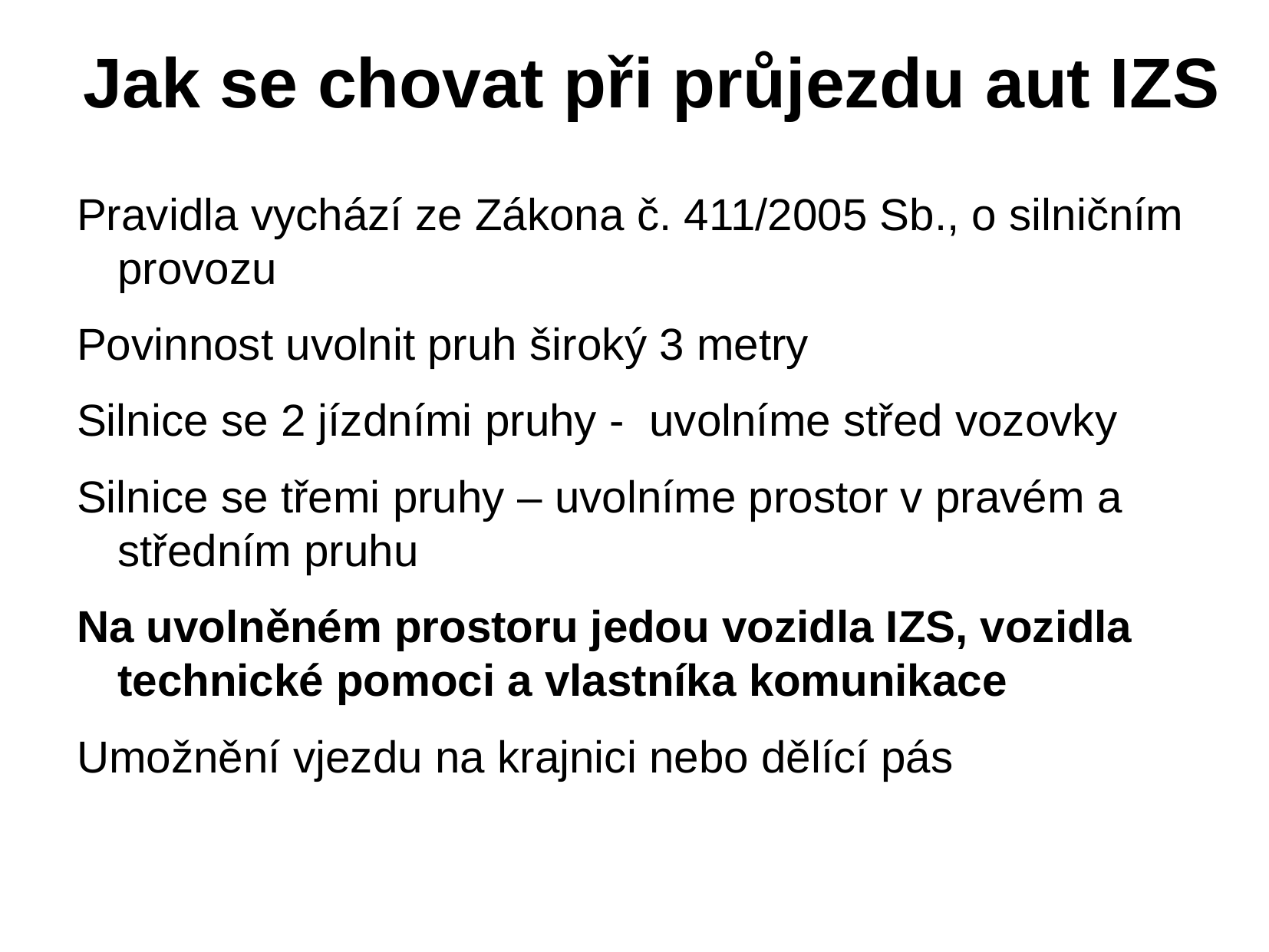

# Jak se chovat při průjezdu aut IZS
Pravidla vychází ze Zákona č. 411/2005 Sb., o silničním provozu
Povinnost uvolnit pruh široký 3 metry
Silnice se 2 jízdními pruhy -  uvolníme střed vozovky
Silnice se třemi pruhy – uvolníme prostor v pravém a středním pruhu
Na uvolněném prostoru jedou vozidla IZS, vozidla technické pomoci a vlastníka komunikace
Umožnění vjezdu na krajnici nebo dělící pás